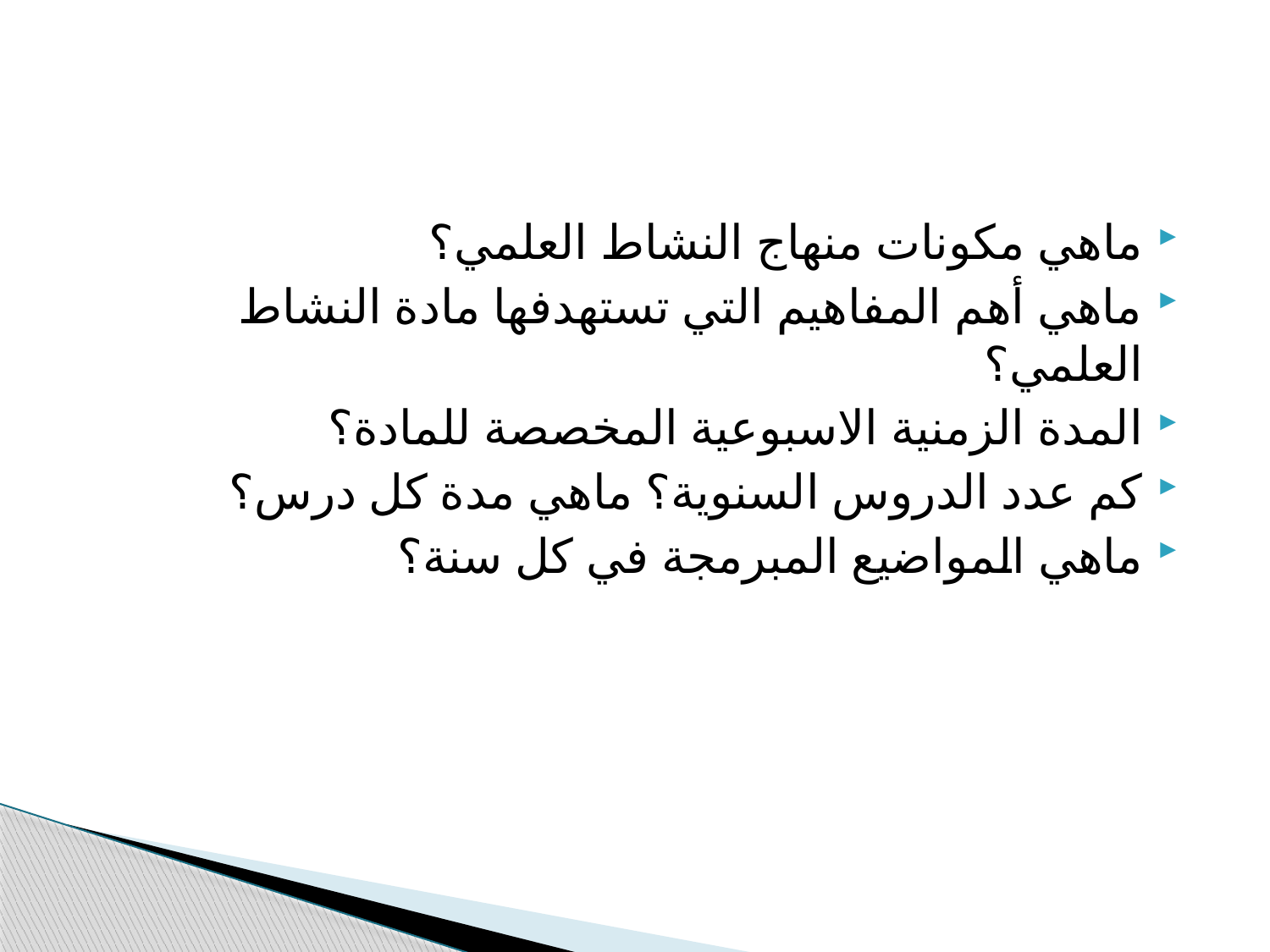

ماهي مكونات منهاج النشاط العلمي؟
ماهي أهم المفاهيم التي تستهدفها مادة النشاط العلمي؟
المدة الزمنية الاسبوعية المخصصة للمادة؟
كم عدد الدروس السنوية؟ ماهي مدة كل درس؟
ماهي المواضيع المبرمجة في كل سنة؟